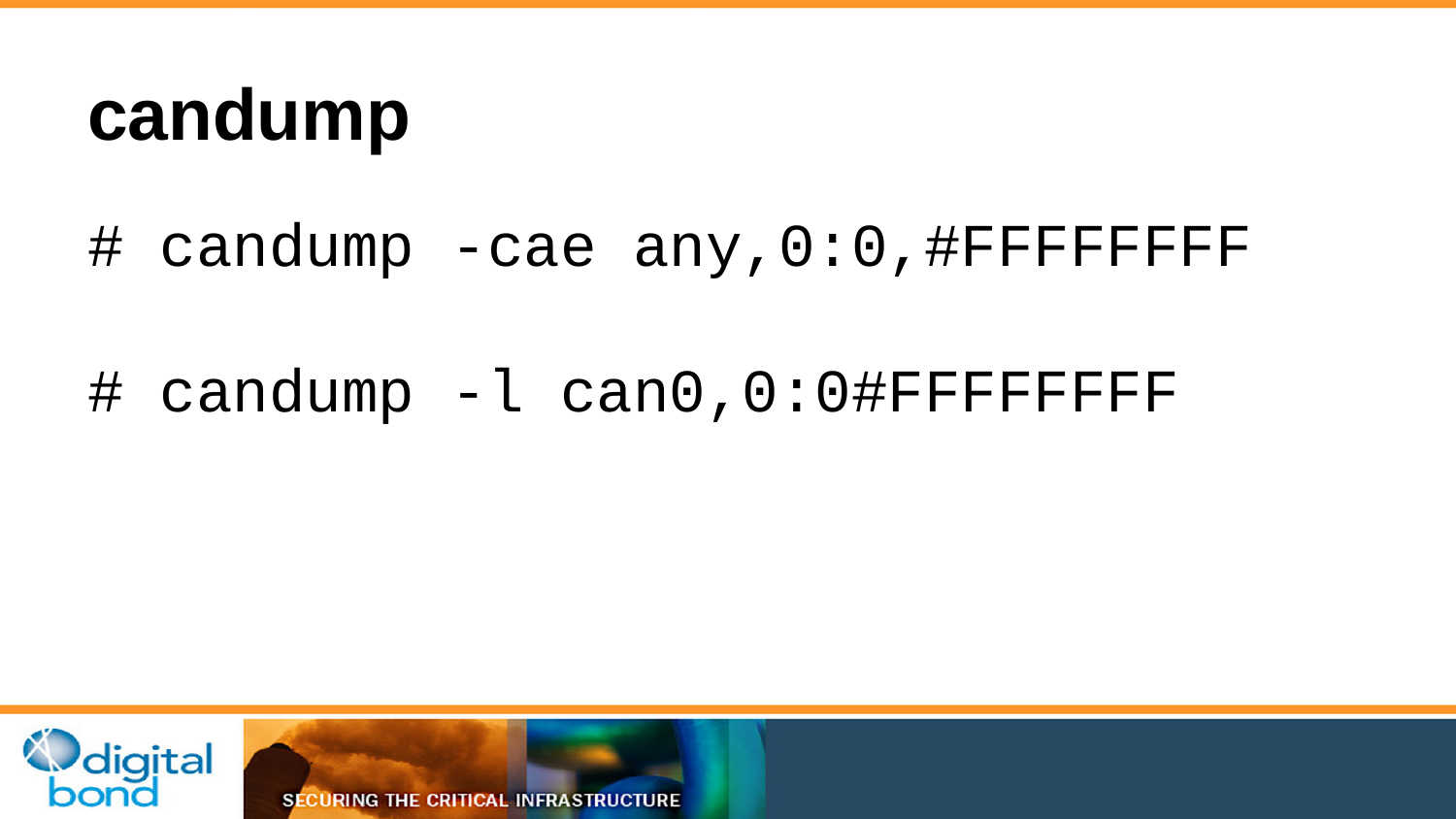

# candump
# candump -cae any,0:0,#FFFFFFFF

# candump -l can0,0:0#FFFFFFFF